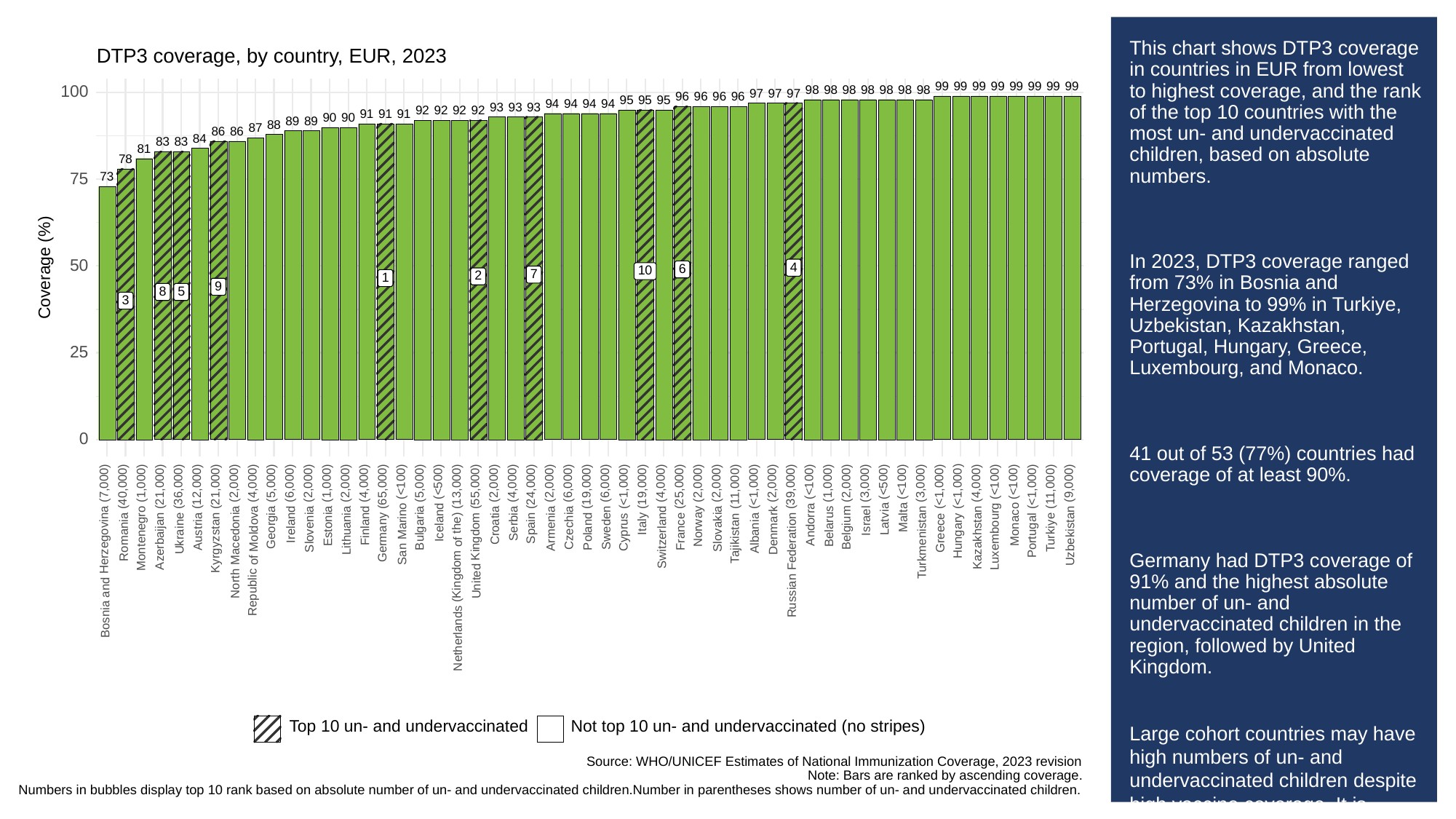

# This chart shows DTP3 coverage in countries in EUR from lowest to highest coverage, and the rank of the top 10 countries with the most un- and undervaccinated children, based on absolute numbers.

In 2023, DTP3 coverage ranged from 73% in Bosnia and Herzegovina to 99% in Turkiye, Uzbekistan, Kazakhstan, Portugal, Hungary, Greece, Luxembourg, and Monaco.

41 out of 53 (77%) countries had coverage of at least 90%.

Germany had DTP3 coverage of 91% and the highest absolute number of un- and undervaccinated children in the region, followed by United Kingdom.

Large cohort countries may have high numbers of un- and undervaccinated children despite high vaccine coverage. It is advantageous to look at both coverage and absolute numbers of unvaccinated children to ensure vulnerable countries with small birth cohorts are not missed.

DTP3 coverage, by country, EUR, 2023

99
99
99
99
99
99
99
99
98
98
98
98
98
98
98
100
97
97
97

96
96
96
96

95
95
95

94
94
94
94

93
93
93

92
92
92
92

91
91
91

90
90

89
89

88

87

86
86

84

83
83

81

78

73

75

50
Coverage (%)

4

6

10

7

2

1

9

8
5

3

25

0

(<100)
(<500)
(<100)
(<500)
(<100)
(<100)
(<100)
(7,000)
(1,000)
(2,000)
(4,000)
(5,000)
(6,000)
(2,000)
(1,000)
(2,000)
(4,000)
(5,000)
(2,000)
(4,000)
(2,000)
(6,000)
(6,000)
(4,000)
(2,000)
(2,000)
(2,000)
(1,000)
(2,000)
(3,000)
(3,000)
(4,000)
(9,000)
(40,000)
(21,000)
(36,000)
(12,000)
(21,000)
(65,000)
(13,000)
(55,000)
(24,000)
(19,000)
(19,000)
(25,000)
(11,000)
(39,000)
(11,000)
(<1,000)
(<1,000)
(<1,000)
(<1,000)
(<1,000)
Malta
Latvia
Israel
Marino
the)
Iceland
Italy
Serbia
Ireland
Andorra
Monaco
Norway
Croatia
Finland
Estonia
Georgia
Belarus
Belgium
Bulgaria
Spain
Czechia
Sweden
Armenia
Slovakia
Moldova
Slovenia
Denmark
Lithuania
Cyprus
Turkiye
Austria
France
Poland
Greece
Albania
Ukraine
Portugal
Hungary
Kingdom
Luxembourg
Macedonia
Uzbekistan
Germany
Romania
Tajikistan
Montenegro
Switzerland
Kazakhstan
Herzegovina
Azerbaijan
Kyrgyzstan
Federation
of
Turkmenistan
San
of
(Kingdom
United
North
and
Republic
Russian
Bosnia
Netherlands

Not top 10 un- and undervaccinated (no stripes)
Top 10 un- and undervaccinated

Source: WHO/UNICEF Estimates of National Immunization Coverage, 2023 revision
Note: Bars are ranked by ascending coverage.
Numbers in bubbles display top 10 rank based on absolute number of un- and undervaccinated children.Number in parentheses shows number of un- and undervaccinated children.